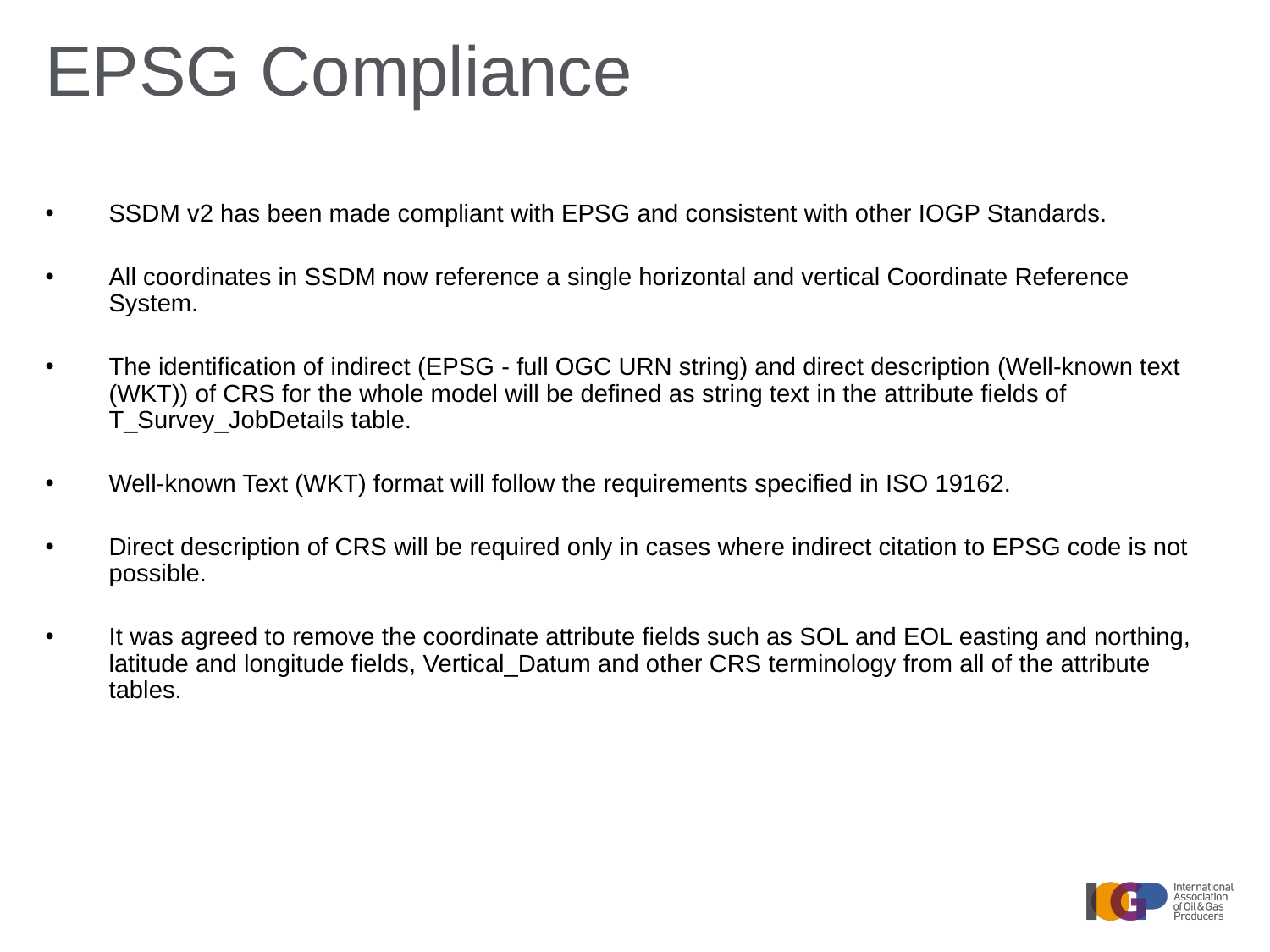

# EPSG Compliance
SSDM v2 has been made compliant with EPSG and consistent with other IOGP Standards.

All coordinates in SSDM now reference a single horizontal and vertical Coordinate Reference System.

The identification of indirect (EPSG - full OGC URN string) and direct description (Well-known text (WKT)) of CRS for the whole model will be defined as string text in the attribute fields of T_Survey_JobDetails table.

Well-known Text (WKT) format will follow the requirements specified in ISO 19162.

Direct description of CRS will be required only in cases where indirect citation to EPSG code is not possible.

It was agreed to remove the coordinate attribute fields such as SOL and EOL easting and northing, latitude and longitude fields, Vertical_Datum and other CRS terminology from all of the attribute tables.